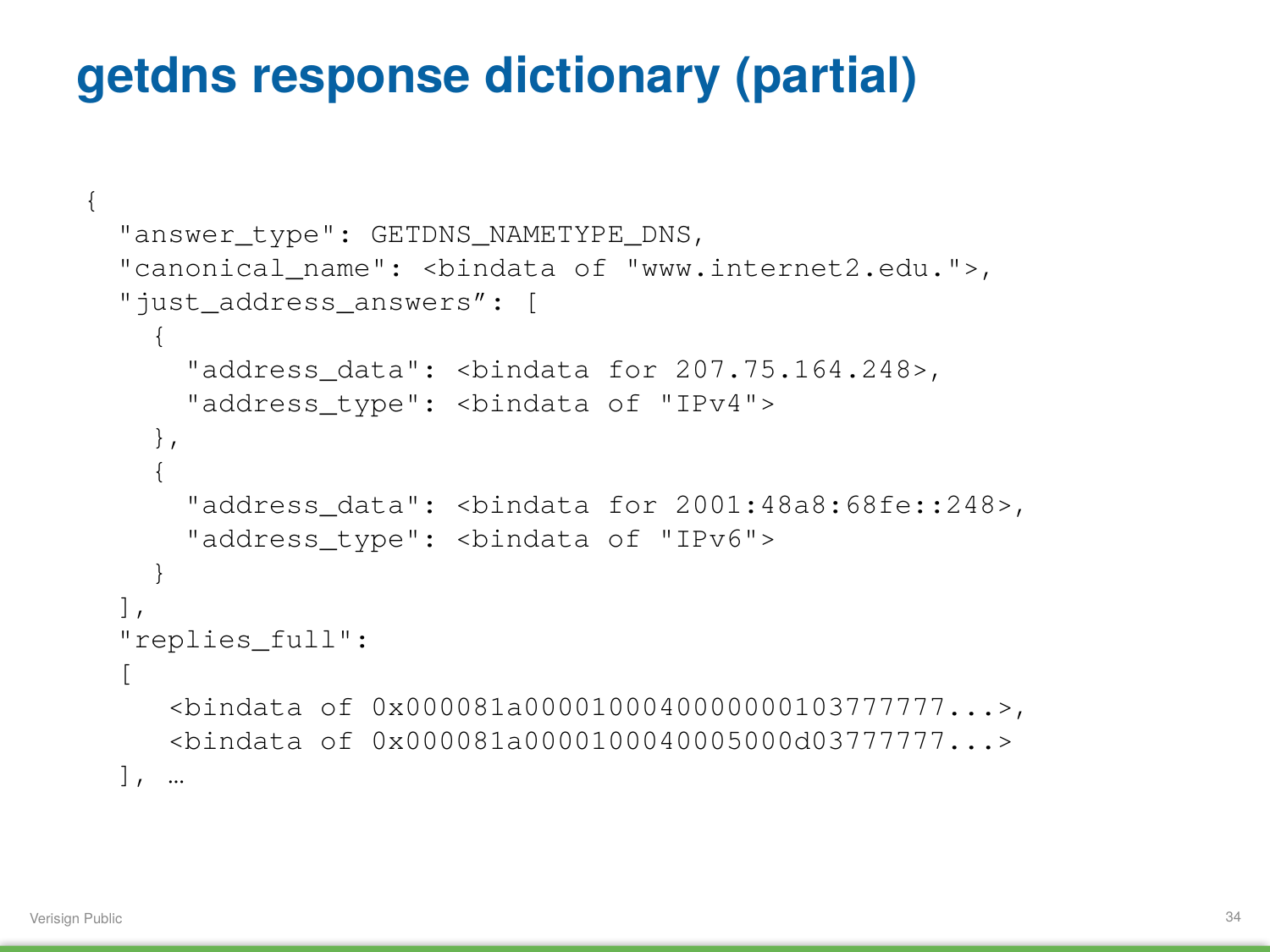

# getdns response dictionary (partial)
{
  "answer_type": GETDNS_NAMETYPE_DNS,
  "canonical_name": <bindata of "www.internet2.edu.">,
  "just_address_answers”: [
    {
      "address_data": <bindata for 207.75.164.248>,
      "address_type": <bindata of "IPv4">
    },
    {
      "address_data": <bindata for 2001:48a8:68fe::248>,
      "address_type": <bindata of "IPv6">
    }
  ],
  "replies_full":
  [
     <bindata of 0x000081a0000100040000000103777777...>,
     <bindata of 0x000081a0000100040005000d03777777...>
  ], …
34